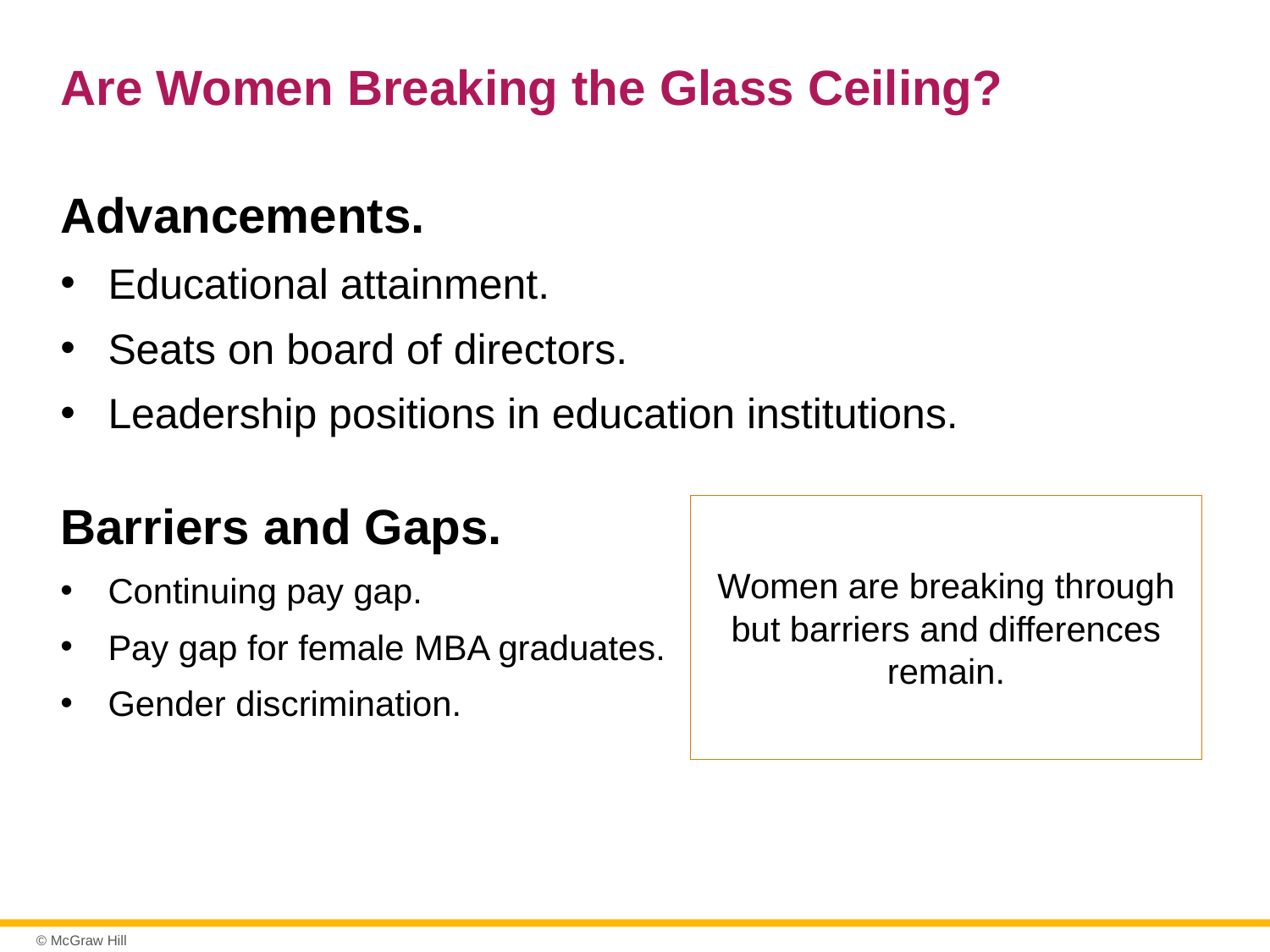

# Are Women Breaking the Glass Ceiling?
Advancements.
Educational attainment.
Seats on board of directors.
Leadership positions in education institutions.
Barriers and Gaps.
Continuing pay gap.
Pay gap for female MBA graduates.
Gender discrimination.
Women are breaking through but barriers and differences remain.